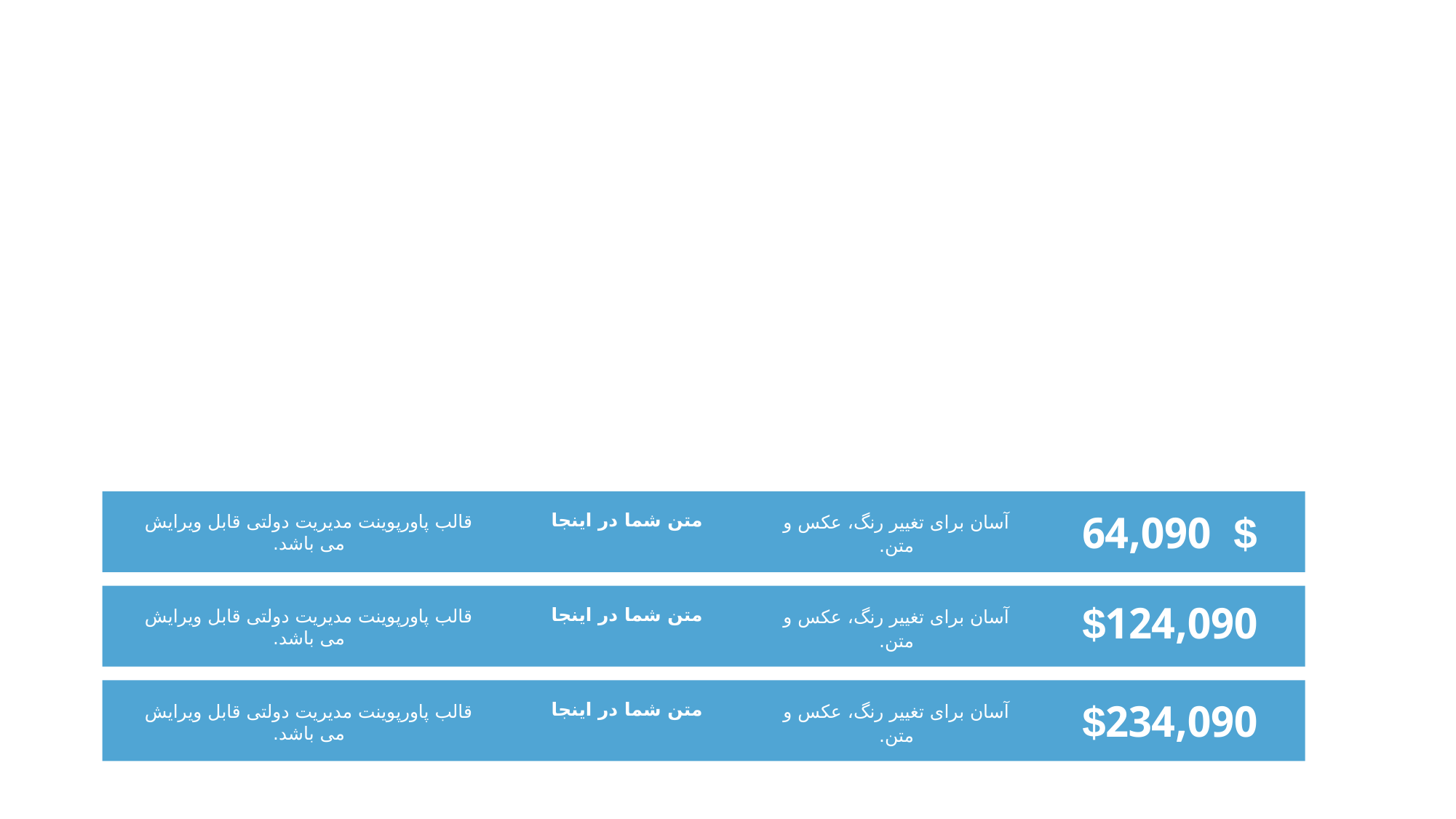

اسلاید عالی

$  64,090
متن شما در اینجا
آسان برای تغییر رنگ، عکس و متن.
قالب پاورپوینت مدیریت دولتی قابل ویرایش می باشد.

$124,090
متن شما در اینجا
آسان برای تغییر رنگ، عکس و متن.
قالب پاورپوینت مدیریت دولتی قابل ویرایش می باشد.

$234,090
متن شما در اینجا
آسان برای تغییر رنگ، عکس و متن.
قالب پاورپوینت مدیریت دولتی قابل ویرایش می باشد.